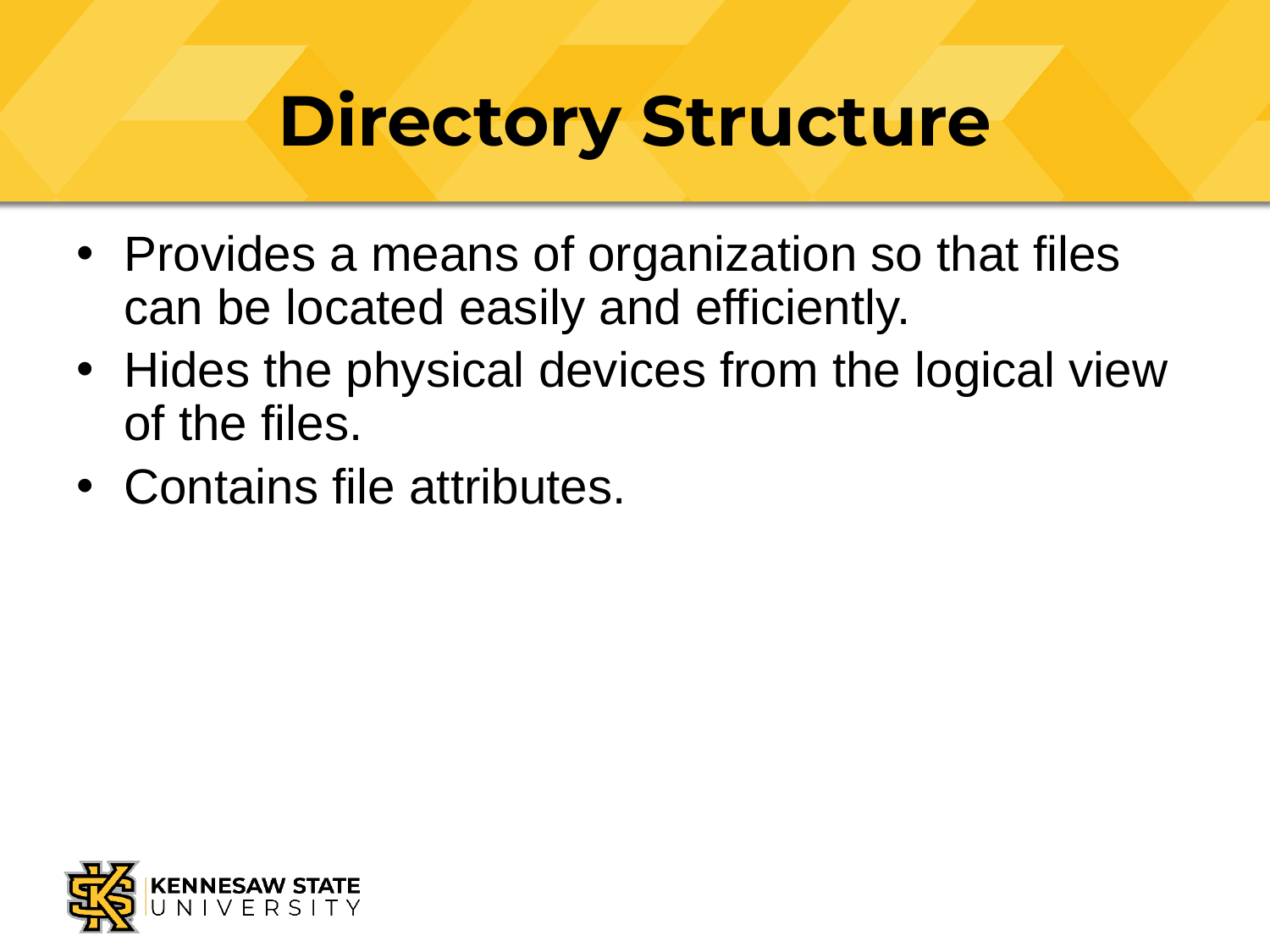

# Directory Structure
Provides a means of organization so that files can be located easily and efficiently.
Hides the physical devices from the logical view of the files.
Contains file attributes.